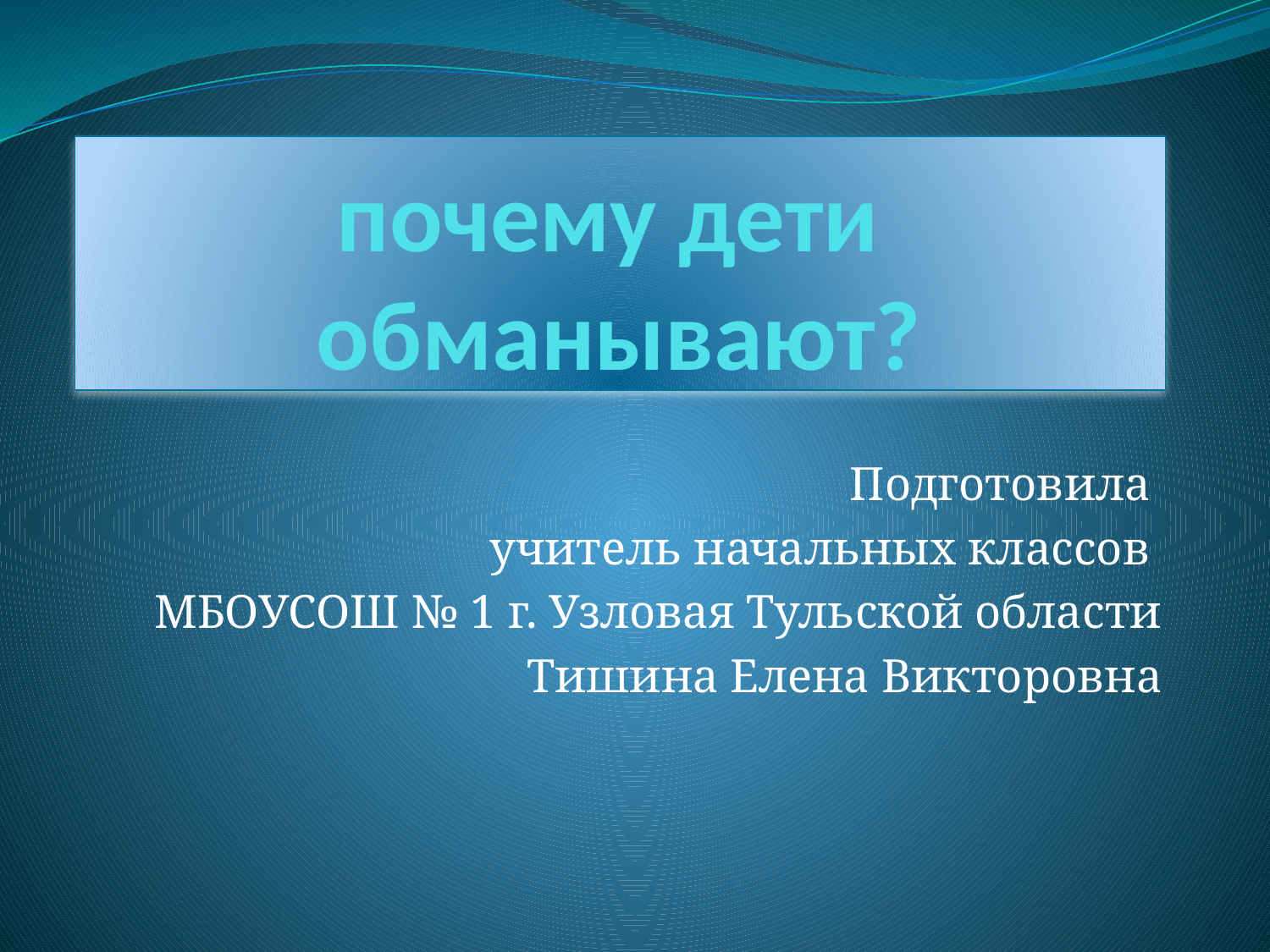

# почему дети обманывают?
Подготовила
учитель начальных классов
МБОУСОШ № 1 г. Узловая Тульской области
Тишина Елена Викторовна